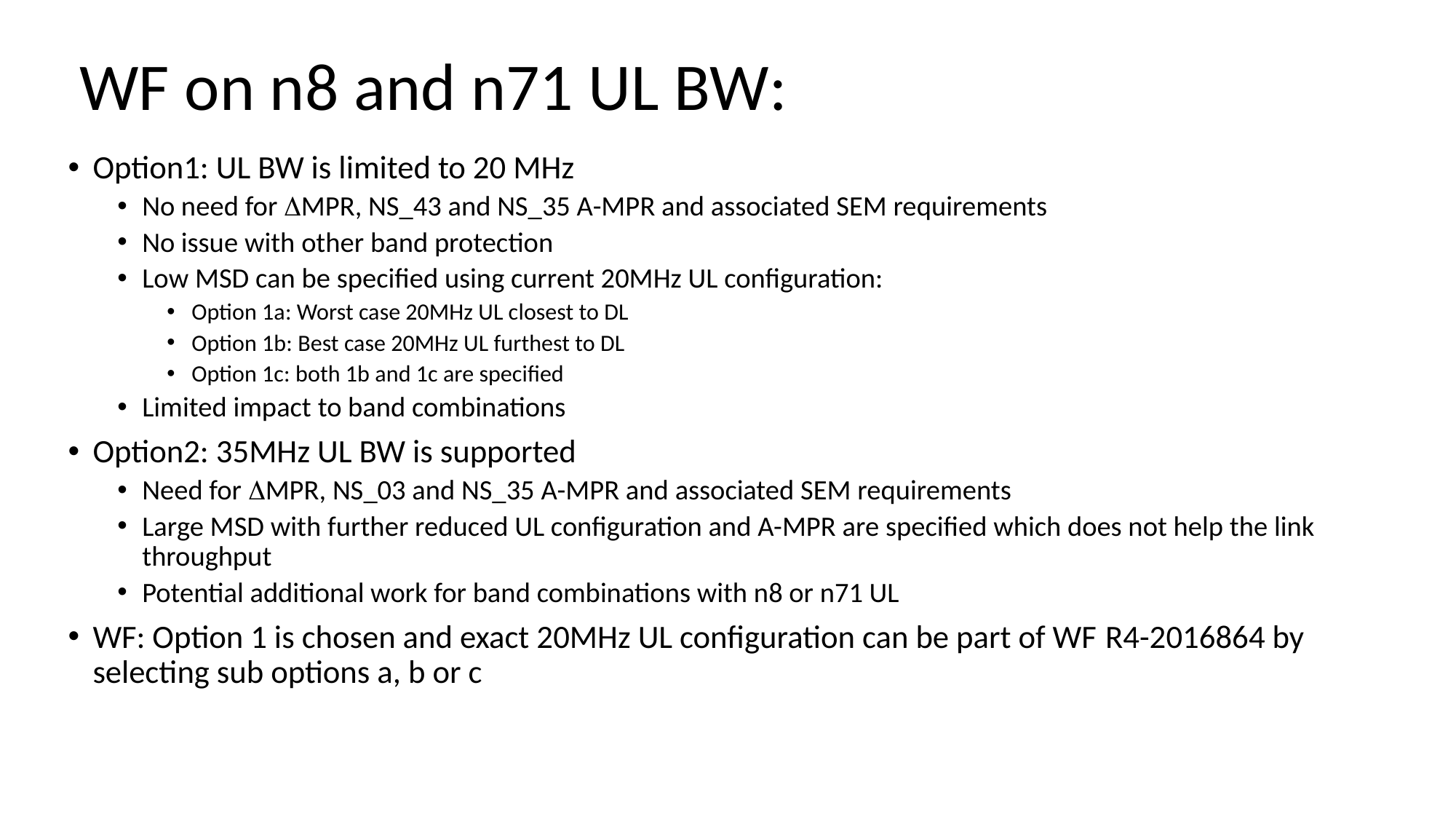

# WF on n8 and n71 UL BW:
Option1: UL BW is limited to 20 MHz
No need for ΔMPR, NS_43 and NS_35 A-MPR and associated SEM requirements
No issue with other band protection
Low MSD can be specified using current 20MHz UL configuration:
Option 1a: Worst case 20MHz UL closest to DL
Option 1b: Best case 20MHz UL furthest to DL
Option 1c: both 1b and 1c are specified
Limited impact to band combinations
Option2: 35MHz UL BW is supported
Need for ΔMPR, NS_03 and NS_35 A-MPR and associated SEM requirements
Large MSD with further reduced UL configuration and A-MPR are specified which does not help the link throughput
Potential additional work for band combinations with n8 or n71 UL
WF: Option 1 is chosen and exact 20MHz UL configuration can be part of WF R4-2016864 by selecting sub options a, b or c